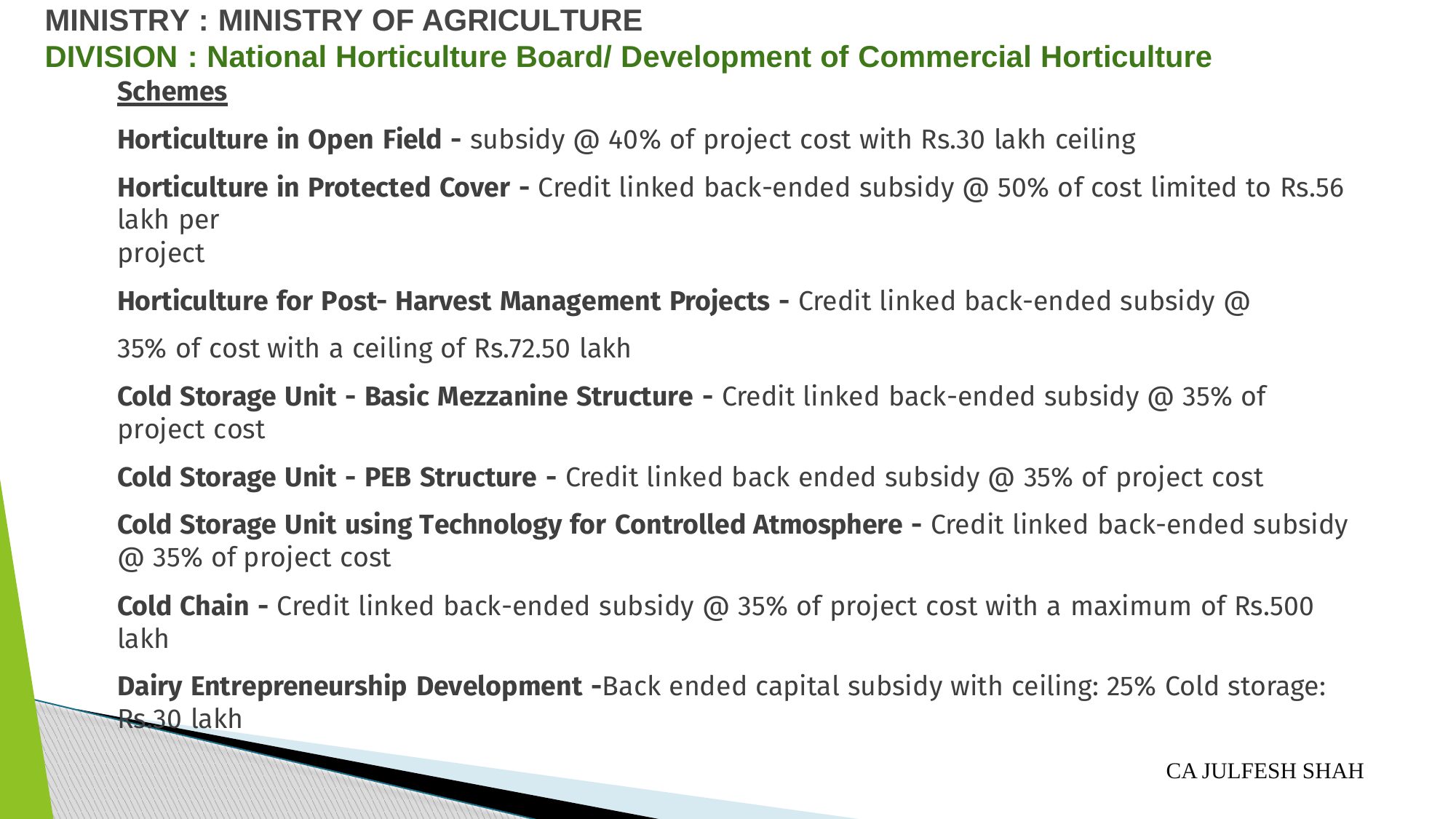

# MINISTRY : MINISTRY OF AGRICULTURE DIVISION : National Horticulture Board/ Development of Commercial Horticulture
Schemes
Horticulture in Open Field - subsidy @ 40% of project cost with Rs.30 lakh ceiling
Horticulture in Protected Cover - Credit linked back-ended subsidy @ 50% of cost limited to Rs.56 lakh per
project
Horticulture for Post- Harvest Management Projects - Credit linked back-ended subsidy @ 35% of cost with a ceiling of Rs.72.50 lakh
Cold Storage Unit - Basic Mezzanine Structure - Credit linked back-ended subsidy @ 35% of project cost
Cold Storage Unit - PEB Structure - Credit linked back ended subsidy @ 35% of project cost
Cold Storage Unit using Technology for Controlled Atmosphere - Credit linked back-ended subsidy @ 35% of project cost
Cold Chain - Credit linked back-ended subsidy @ 35% of project cost with a maximum of Rs.500 lakh
Dairy Entrepreneurship Development -Back ended capital subsidy with ceiling: 25% Cold storage: Rs.30 lakh

CA JULFESH SHAH